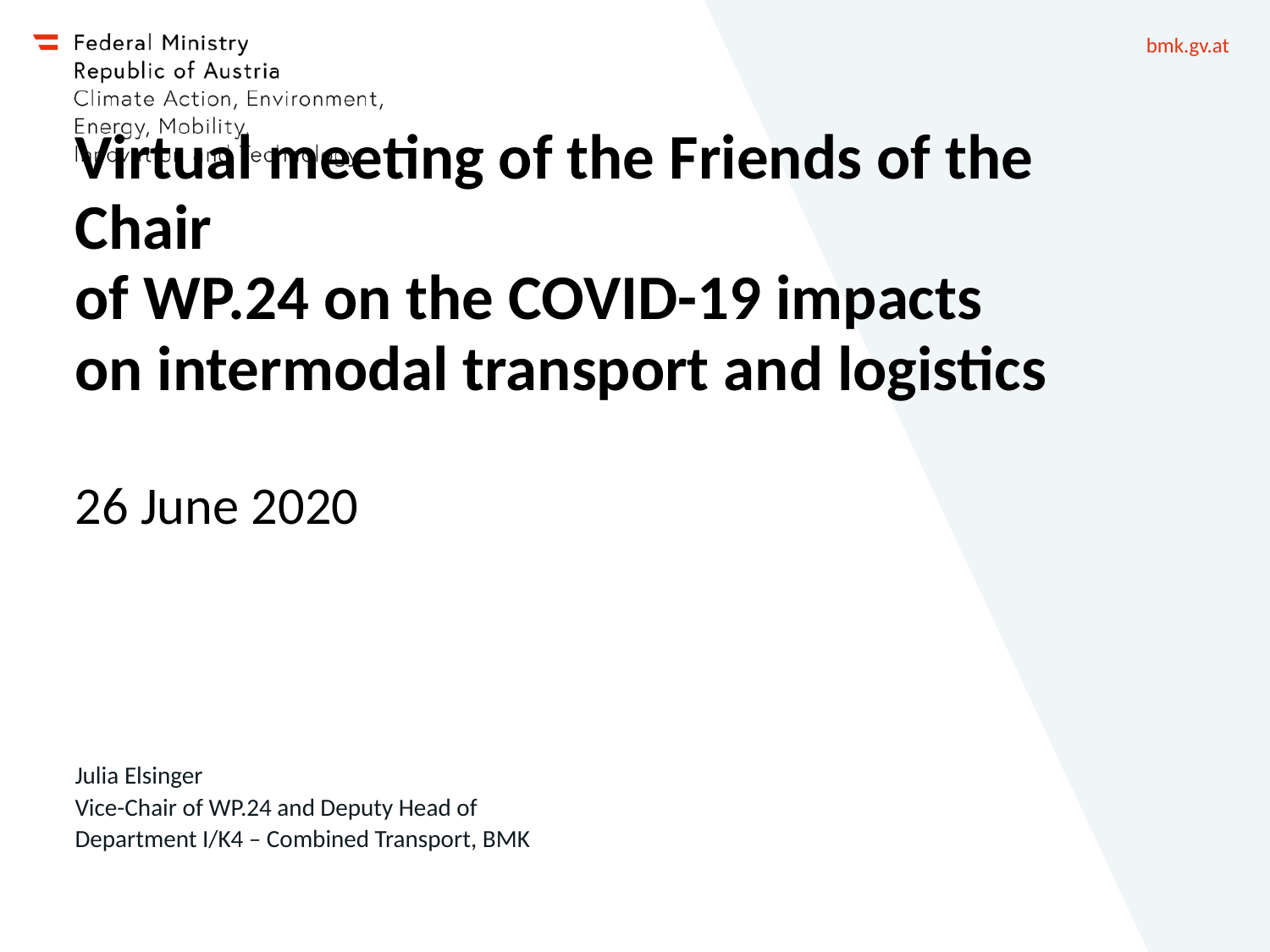

# Virtual meeting of the Friends of the Chair of WP.24 on the COVID-19 impacts on intermodal transport and logistics
26 June 2020
Julia Elsinger
Vice-Chair of WP.24 and Deputy Head of Department I/K4 – Combined Transport, BMK